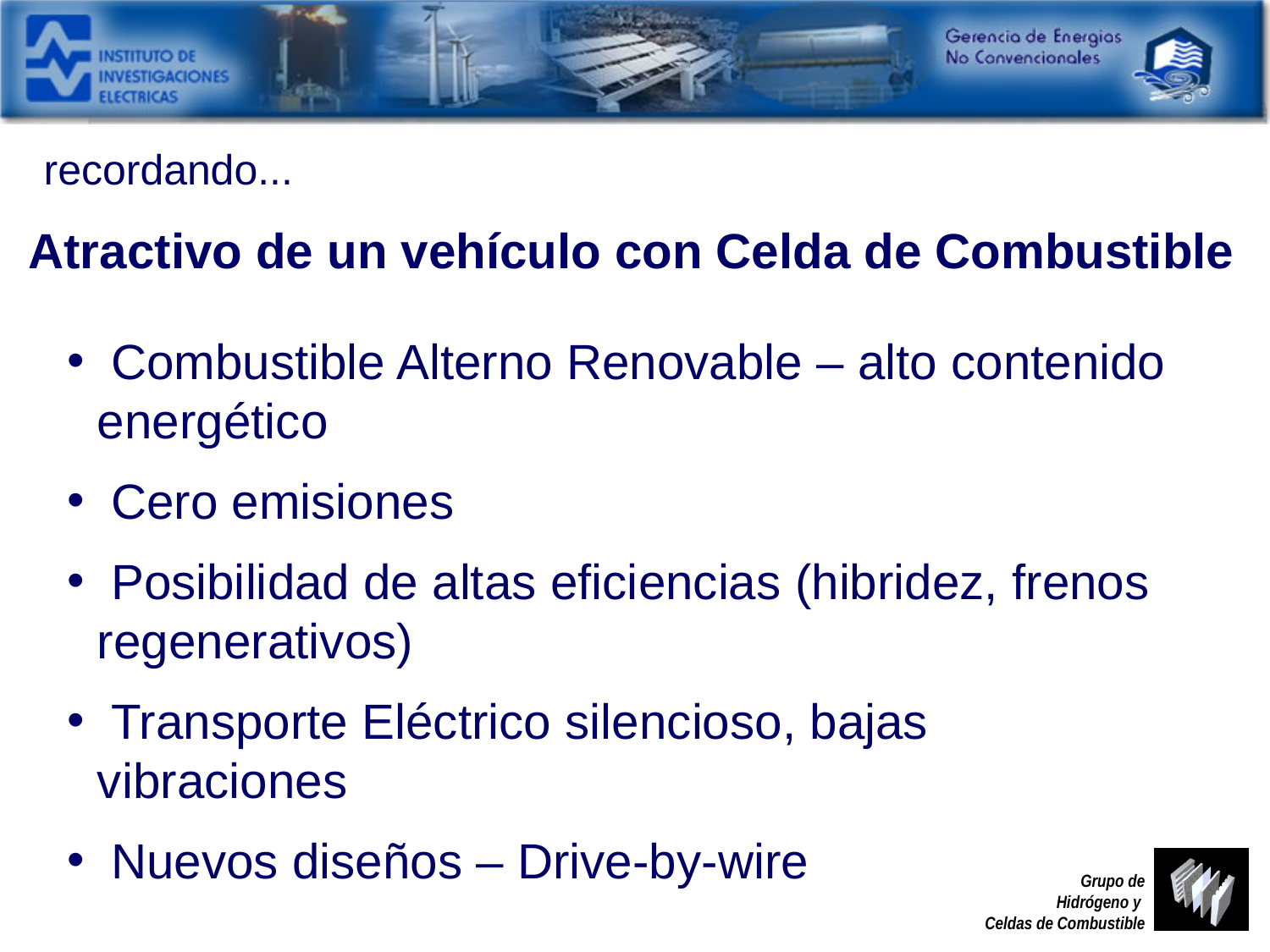

recordando...
Atractivo de un vehículo con Celda de Combustible
 Combustible Alterno Renovable – alto contenido energético
 Cero emisiones
 Posibilidad de altas eficiencias (hibridez, frenos regenerativos)
 Transporte Eléctrico silencioso, bajas vibraciones
 Nuevos diseños – Drive-by-wire